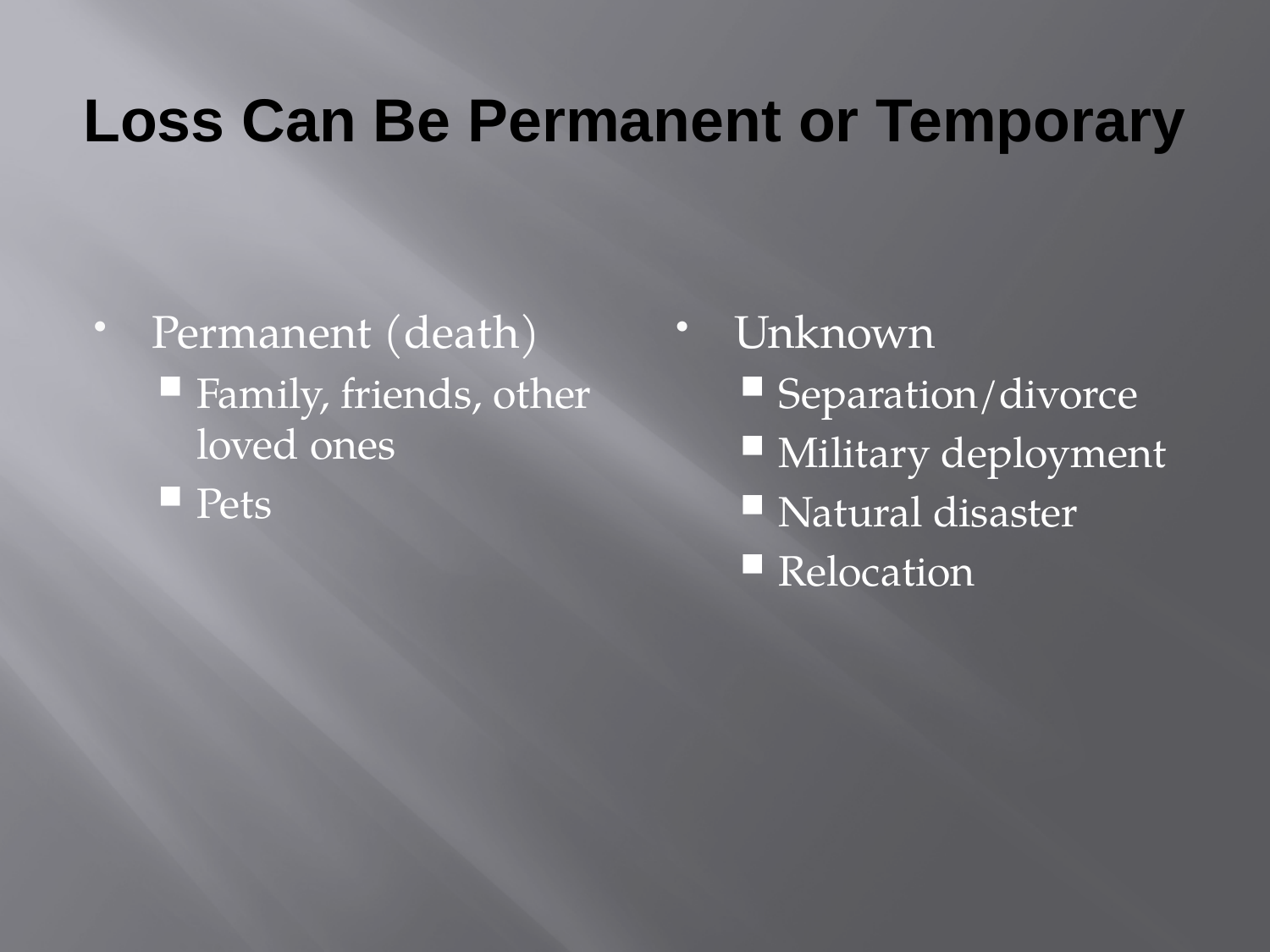

# Loss Can Be Permanent or Temporary
Permanent (death)
Family, friends, other loved ones
Pets

Unknown
Separation/divorce
Military deployment
Natural disaster
Relocation